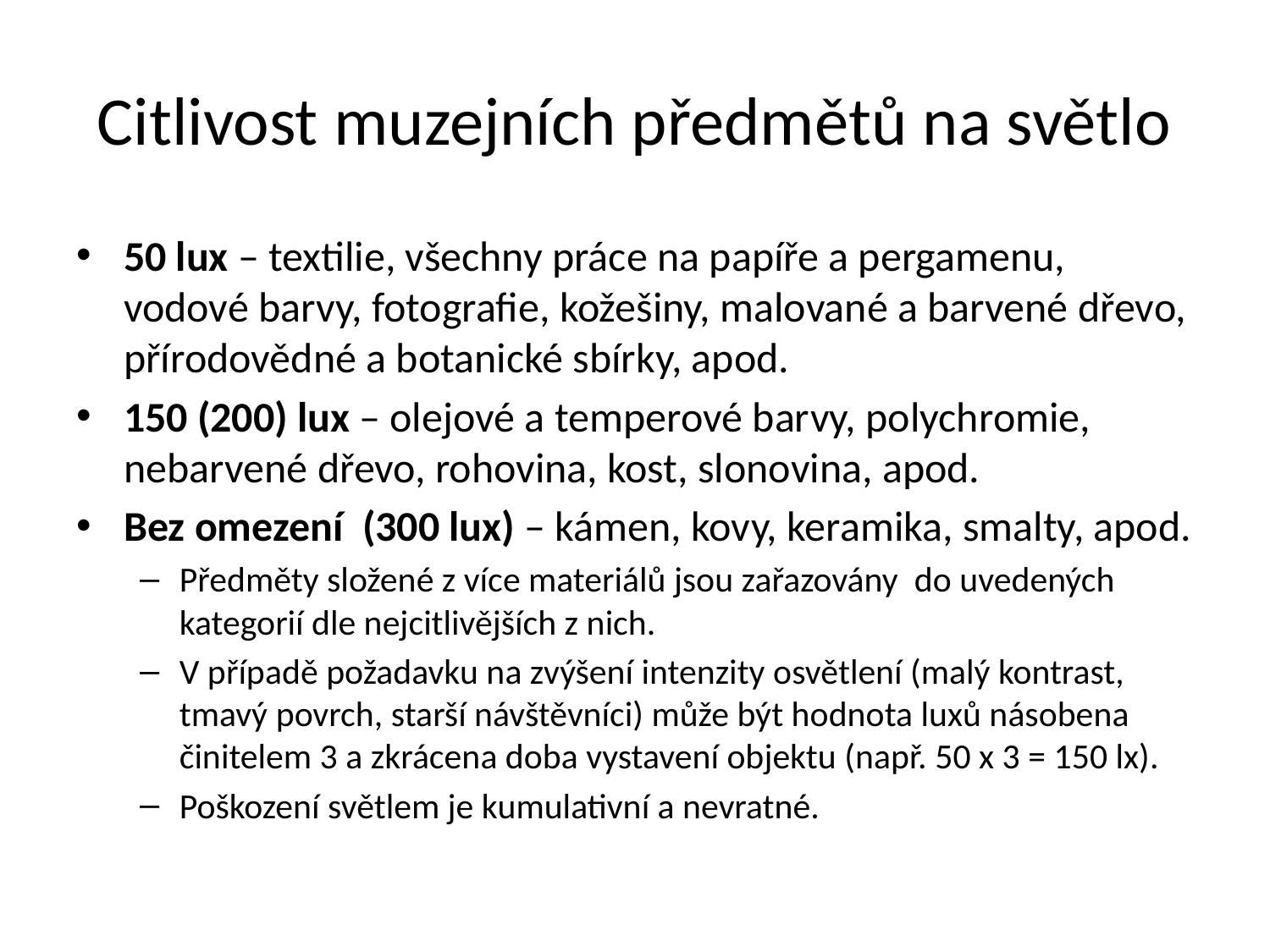

# Citlivost muzejních předmětů na světlo
50 lux – textilie, všechny práce na papíře a pergamenu, vodové barvy, fotografie, kožešiny, malované a barvené dřevo, přírodovědné a botanické sbírky, apod.
150 (200) lux – olejové a temperové barvy, polychromie, nebarvené dřevo, rohovina, kost, slonovina, apod.
Bez omezení  (300 lux) – kámen, kovy, keramika, smalty, apod.
Předměty složené z více materiálů jsou zařazovány  do uvedených kategorií dle nejcitlivějších z nich.
V případě požadavku na zvýšení intenzity osvětlení (malý kontrast, tmavý povrch, starší návštěvníci) může být hodnota luxů násobena  činitelem 3 a zkrácena doba vystavení objektu (např. 50 x 3 = 150 lx).
Poškození světlem je kumulativní a nevratné.